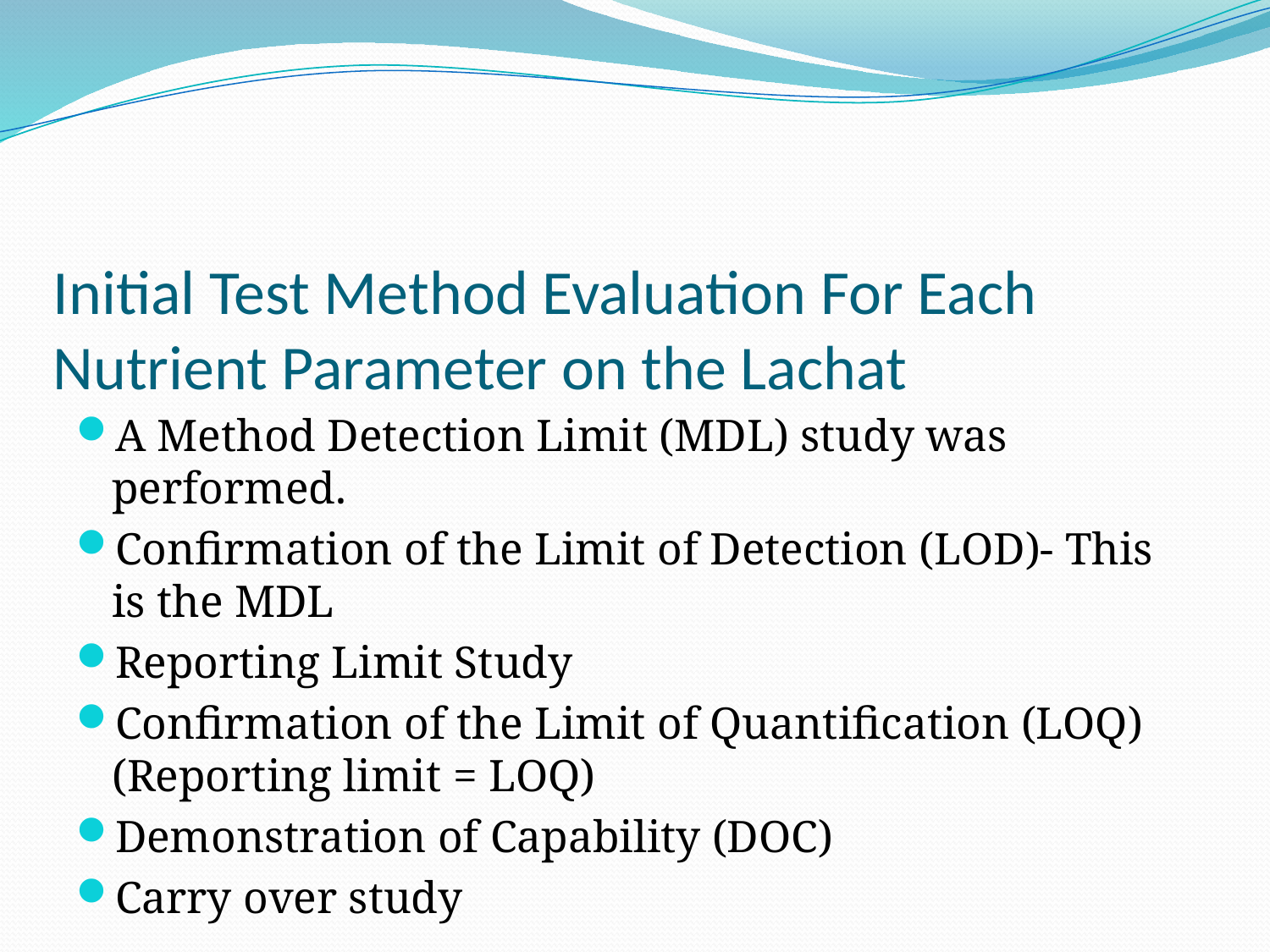

# Initial Test Method Evaluation For Each Nutrient Parameter on the Lachat
A Method Detection Limit (MDL) study was performed.
Confirmation of the Limit of Detection (LOD)- This is the MDL
Reporting Limit Study
Confirmation of the Limit of Quantification (LOQ) (Reporting limit = LOQ)
Demonstration of Capability (DOC)
Carry over study